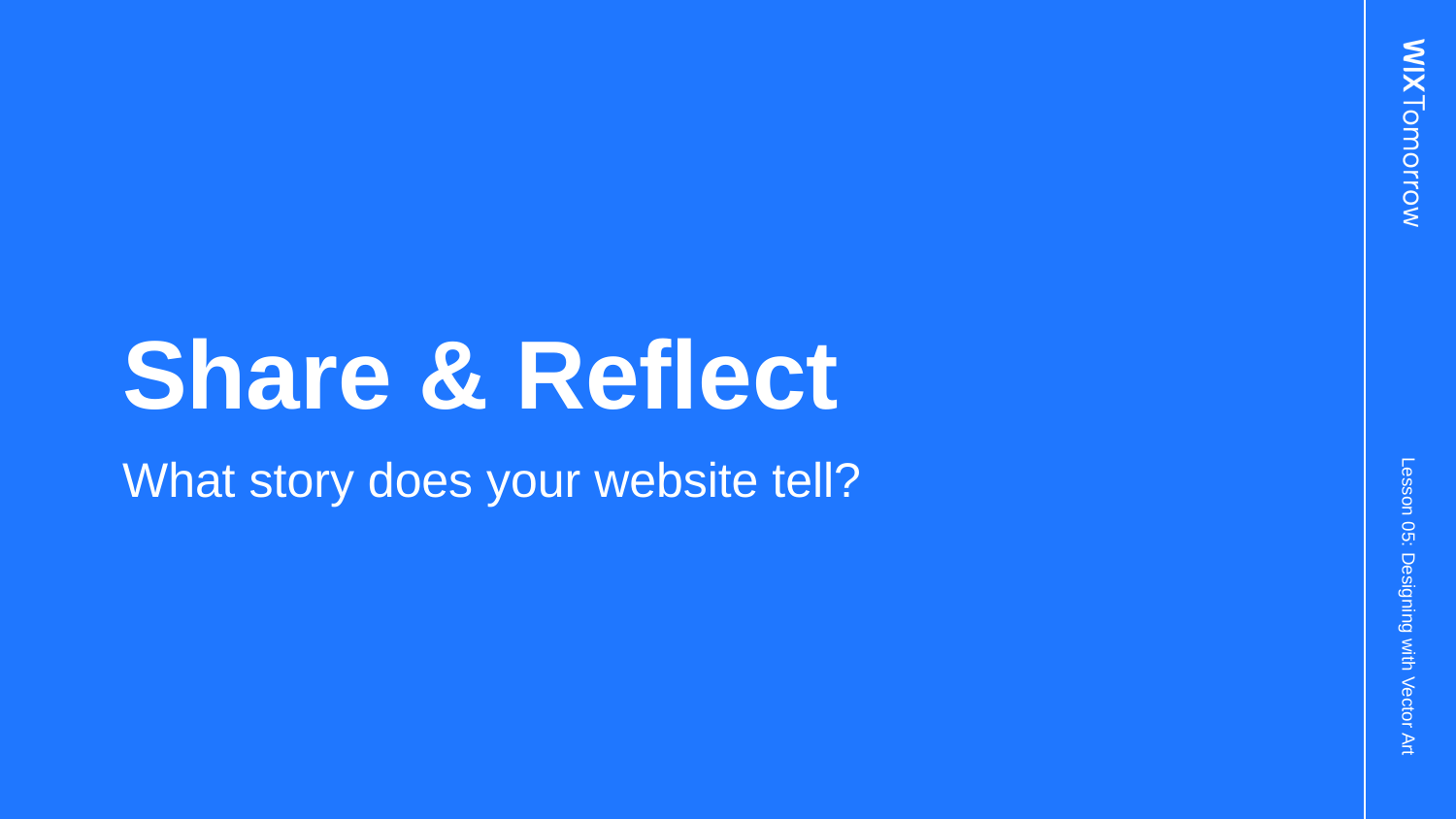

# Share & Reflect
What story does your website tell?